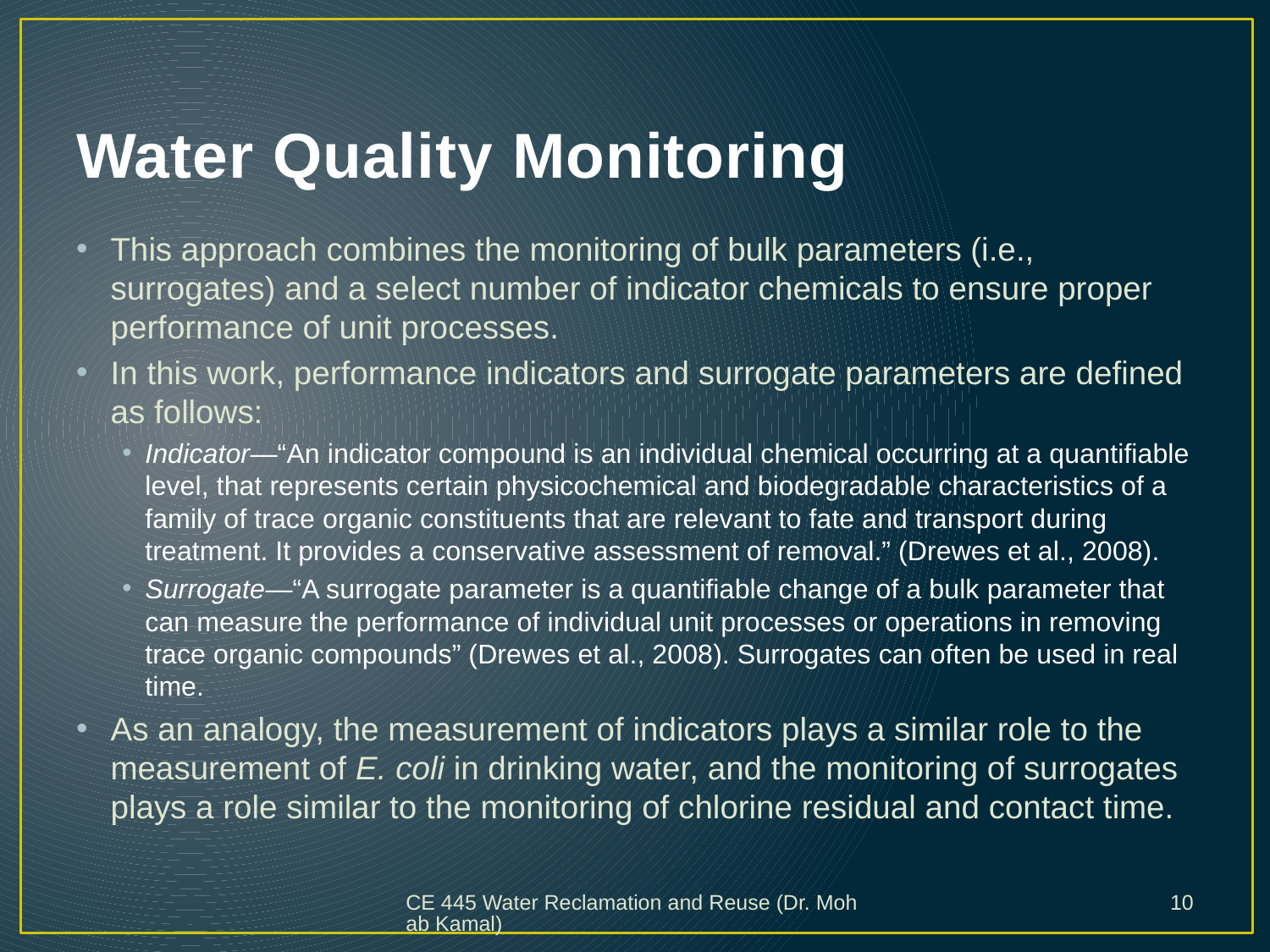

# Water Quality Monitoring
This approach combines the monitoring of bulk parameters (i.e., surrogates) and a select number of indicator chemicals to ensure proper performance of unit processes.
In this work, performance indicators and surrogate parameters are defined as follows:
Indicator—“An indicator compound is an individual chemical occurring at a quantifiable level, that represents certain physicochemical and biodegradable characteristics of a family of trace organic constituents that are relevant to fate and transport during treatment. It provides a conservative assessment of removal.” (Drewes et al., 2008).
Surrogate—“A surrogate parameter is a quantifiable change of a bulk parameter that can measure the performance of individual unit processes or operations in removing trace organic compounds” (Drewes et al., 2008). Surrogates can often be used in real time.
As an analogy, the measurement of indicators plays a similar role to the measurement of E. coli in drinking water, and the monitoring of surrogates plays a role similar to the monitoring of chlorine residual and contact time.
CE 445 Water Reclamation and Reuse (Dr. Mohab Kamal)
10